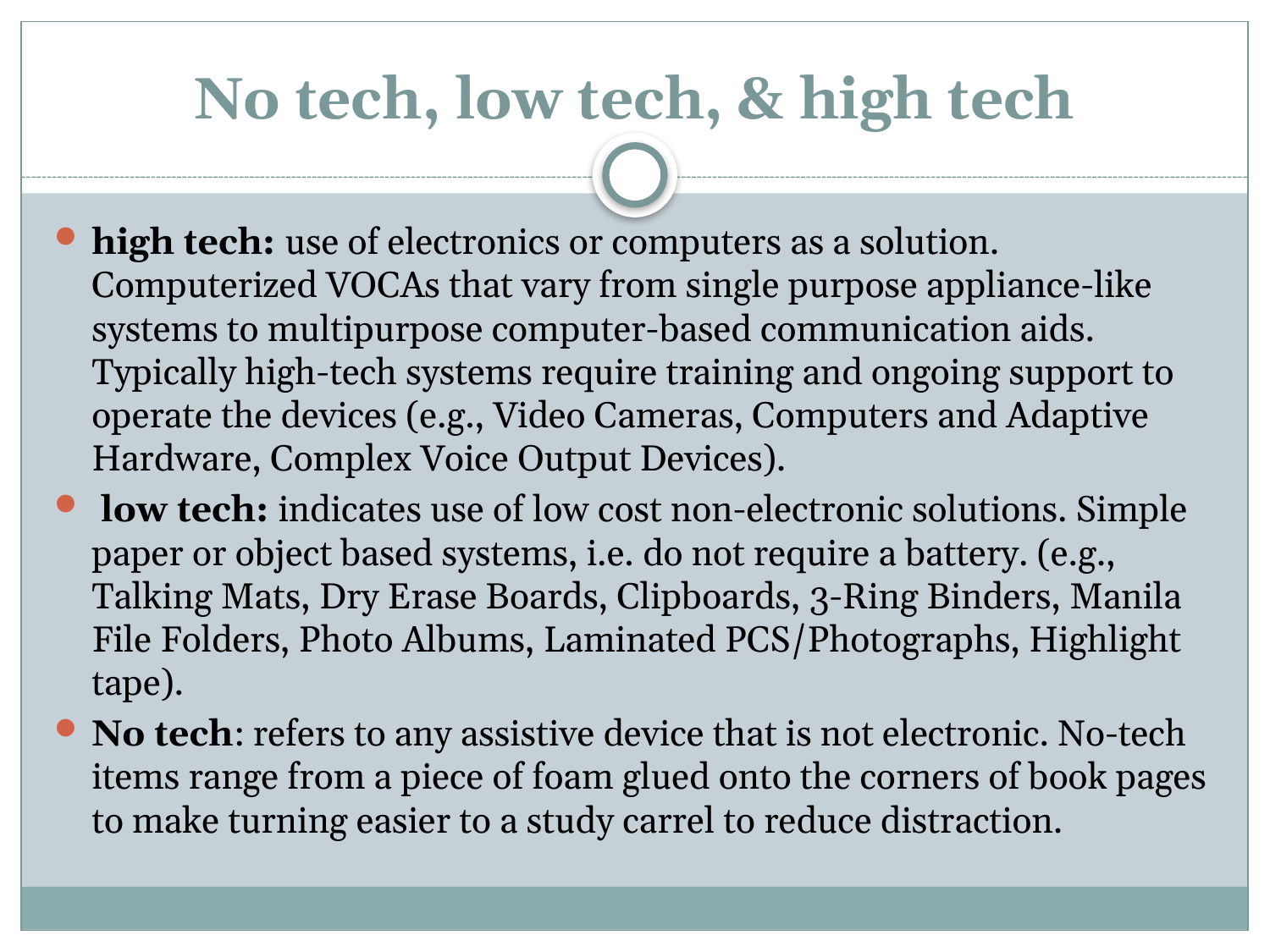

# No tech, low tech, & high tech
high tech: use of electronics or computers as a solution. Computerized VOCAs that vary from single purpose appliance-like systems to multipurpose computer-based communication aids. Typically high-tech systems require training and ongoing support to operate the devices (e.g., Video Cameras, Computers and Adaptive Hardware, Complex Voice Output Devices).
 low tech: indicates use of low cost non-electronic solutions. Simple paper or object based systems, i.e. do not require a battery. (e.g., Talking Mats, Dry Erase Boards, Clipboards, 3-Ring Binders, Manila File Folders, Photo Albums, Laminated PCS/Photographs, Highlight tape).
No tech: refers to any assistive device that is not electronic. No-tech items range from a piece of foam glued onto the corners of book pages to make turning easier to a study carrel to reduce distraction.